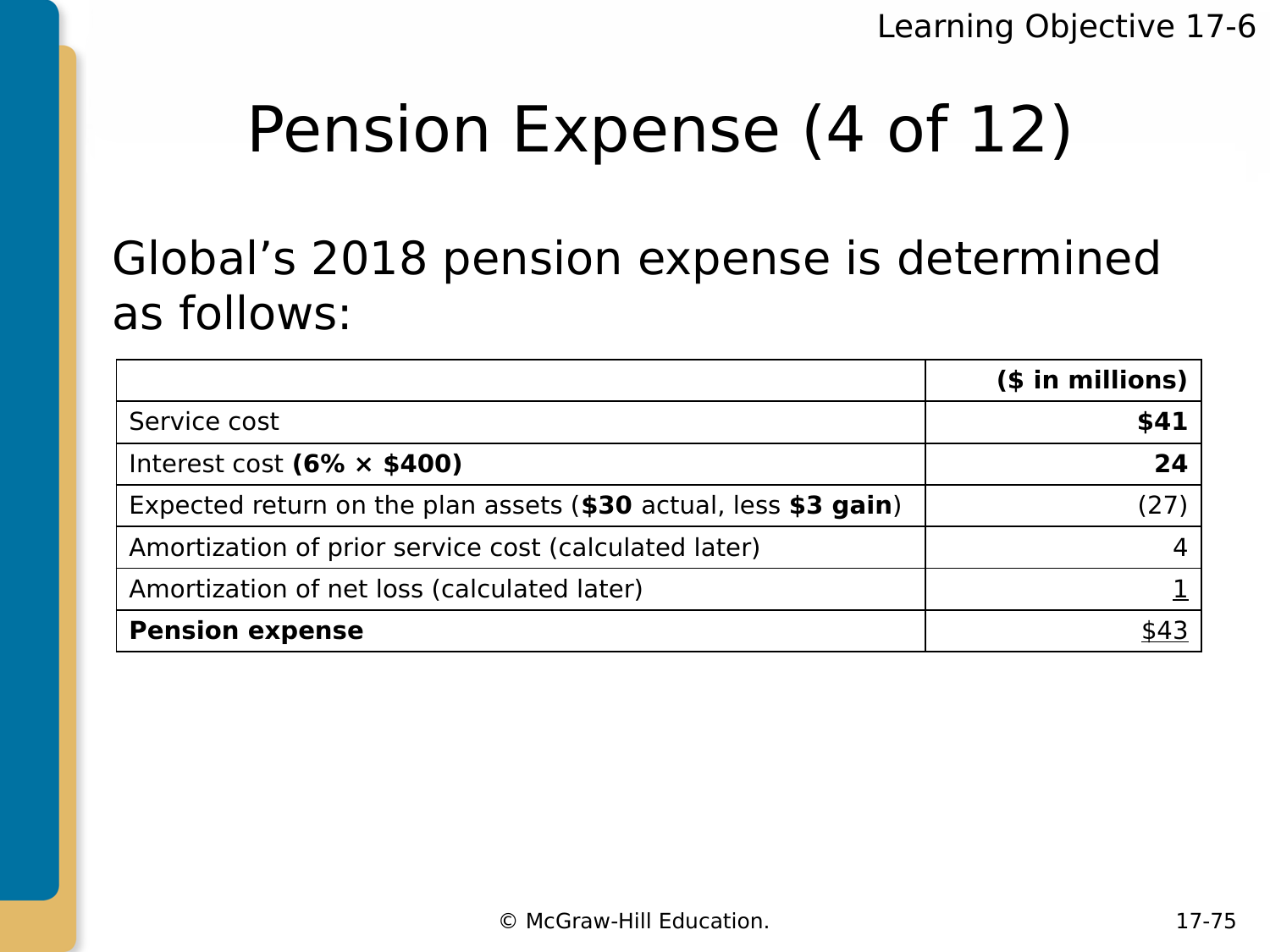

Learning Objective 17-6
# Pension Expense (4 of 12)
Global’s 2018 pension expense is determined as follows:
|  | ($ in millions) |
| --- | --- |
| Service cost | $41 |
| Interest cost (6% × $400) | 24 |
| Expected return on the plan assets ($30 actual, less $3 gain) | (27) |
| Amortization of prior service cost (calculated later) | 4 |
| Amortization of net loss (calculated later) | 1 |
| Pension expense | $43 |